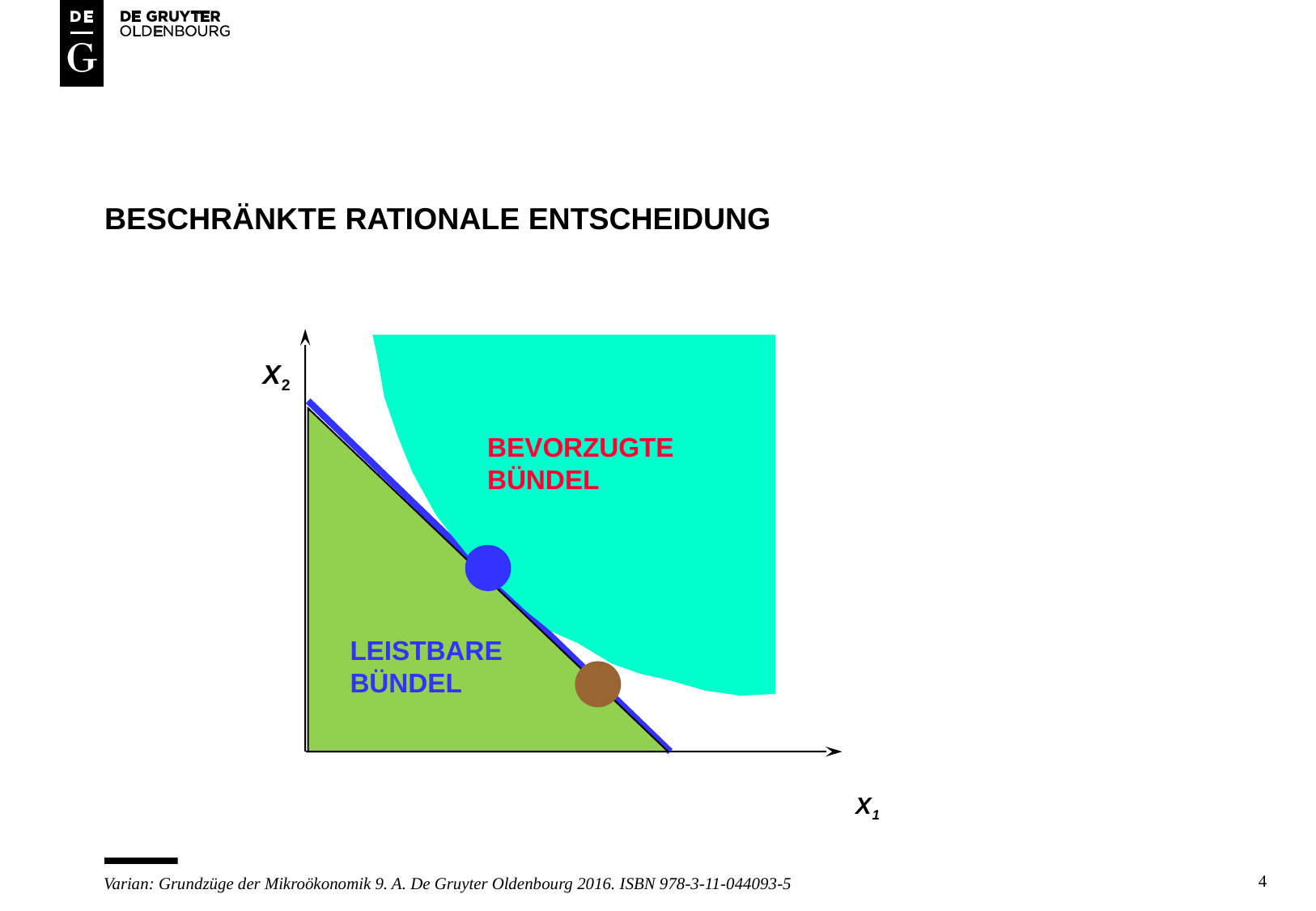

# Beschränkte rationale Entscheidung

                     x2

						   x1

LEISTBARE
BÜNDEL
BEVORZUGTE
BÜNDEL

4
Varian: Grundzüge der Mikroökonomik 9. A. De Gruyter Oldenbourg 2016. ISBN 978-3-11-044093-5